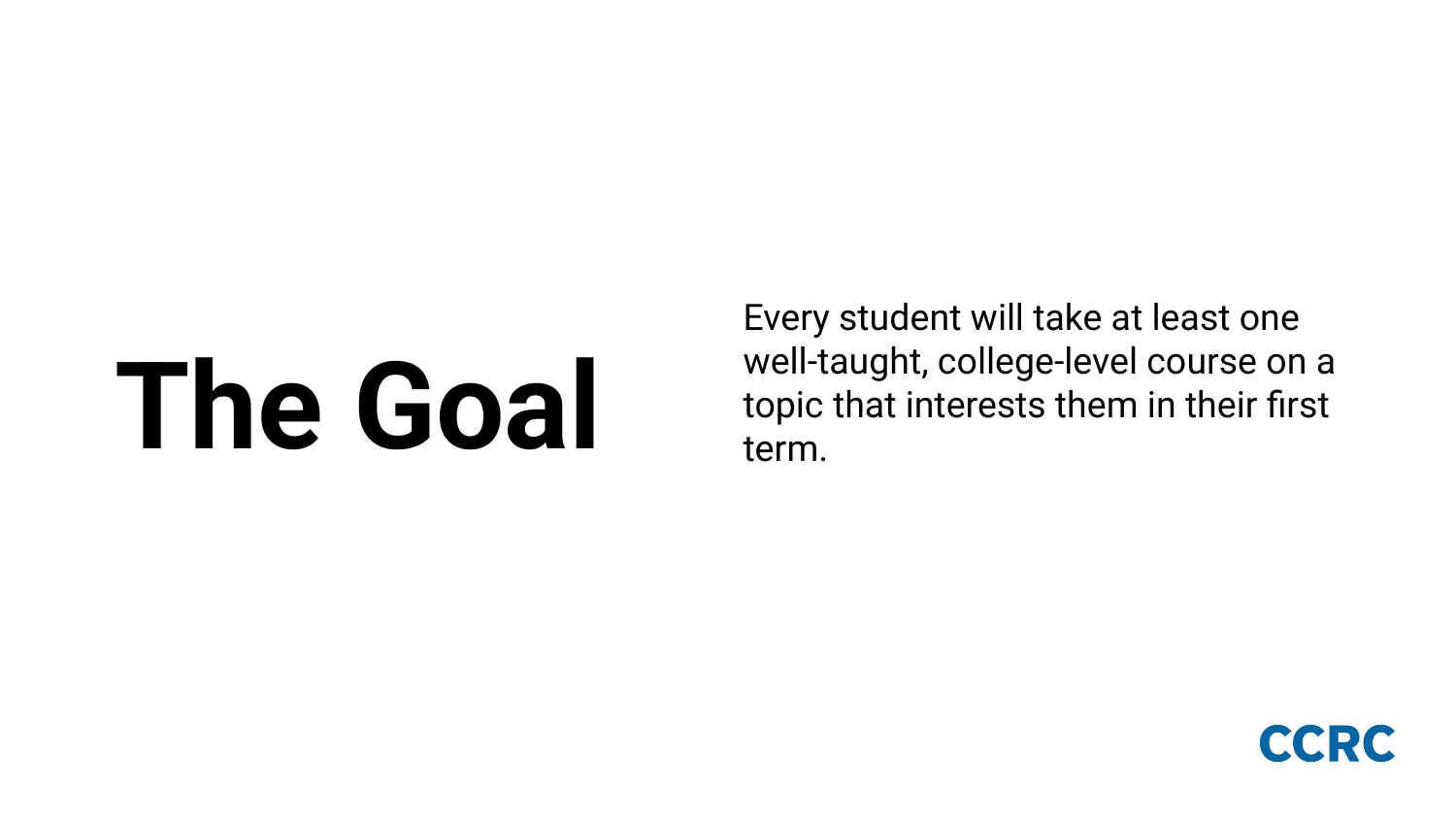

# The Goal
Every student will take at least one well-taught, college-level course on a topic that interests them in their first term.